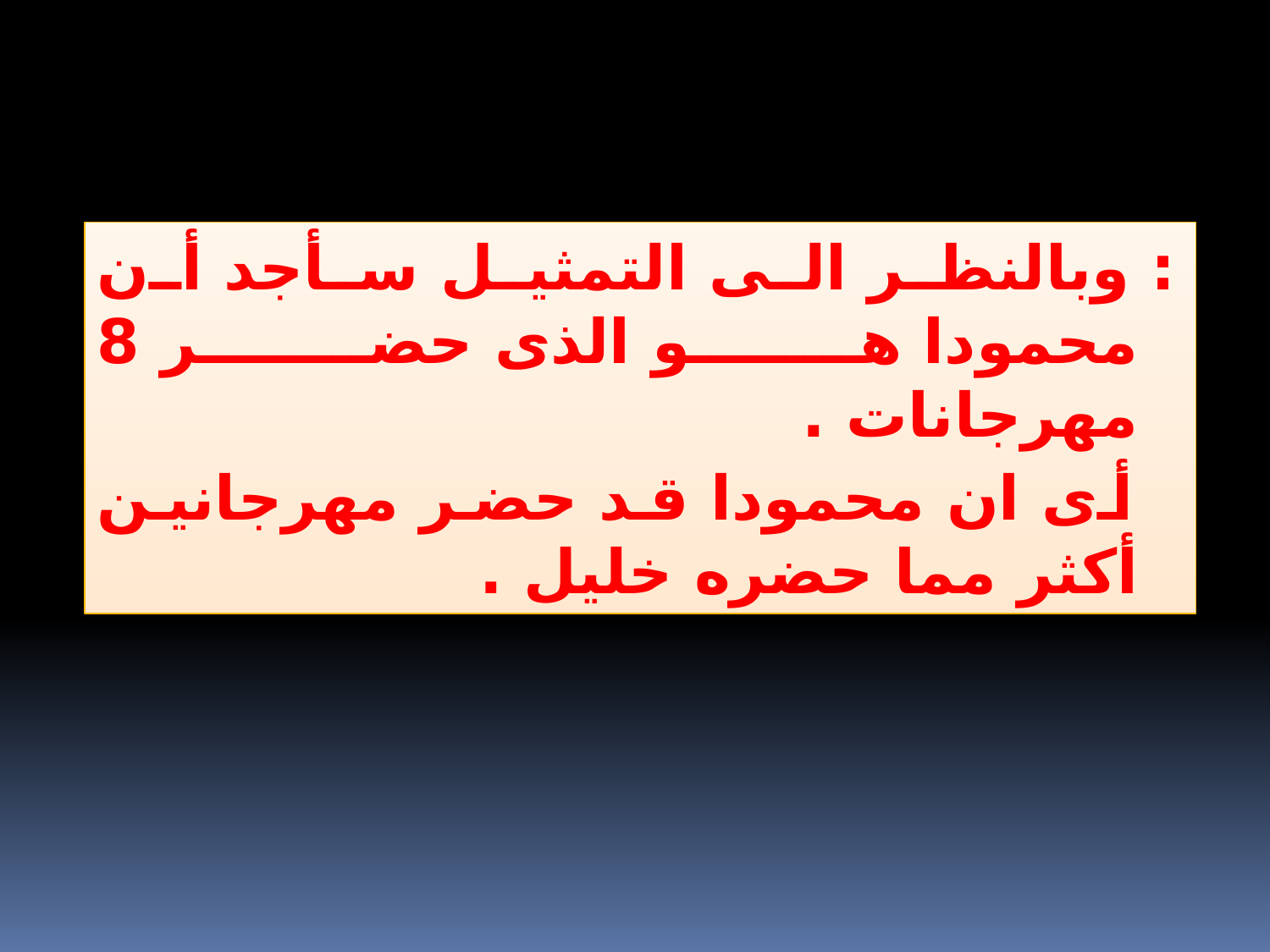

: وبالنظر الى التمثيل سأجد أن محمودا هو الذى حضر 8 مهرجانات .
  أى ان محمودا قد حضر مهرجانين أكثر مما حضره خليل .